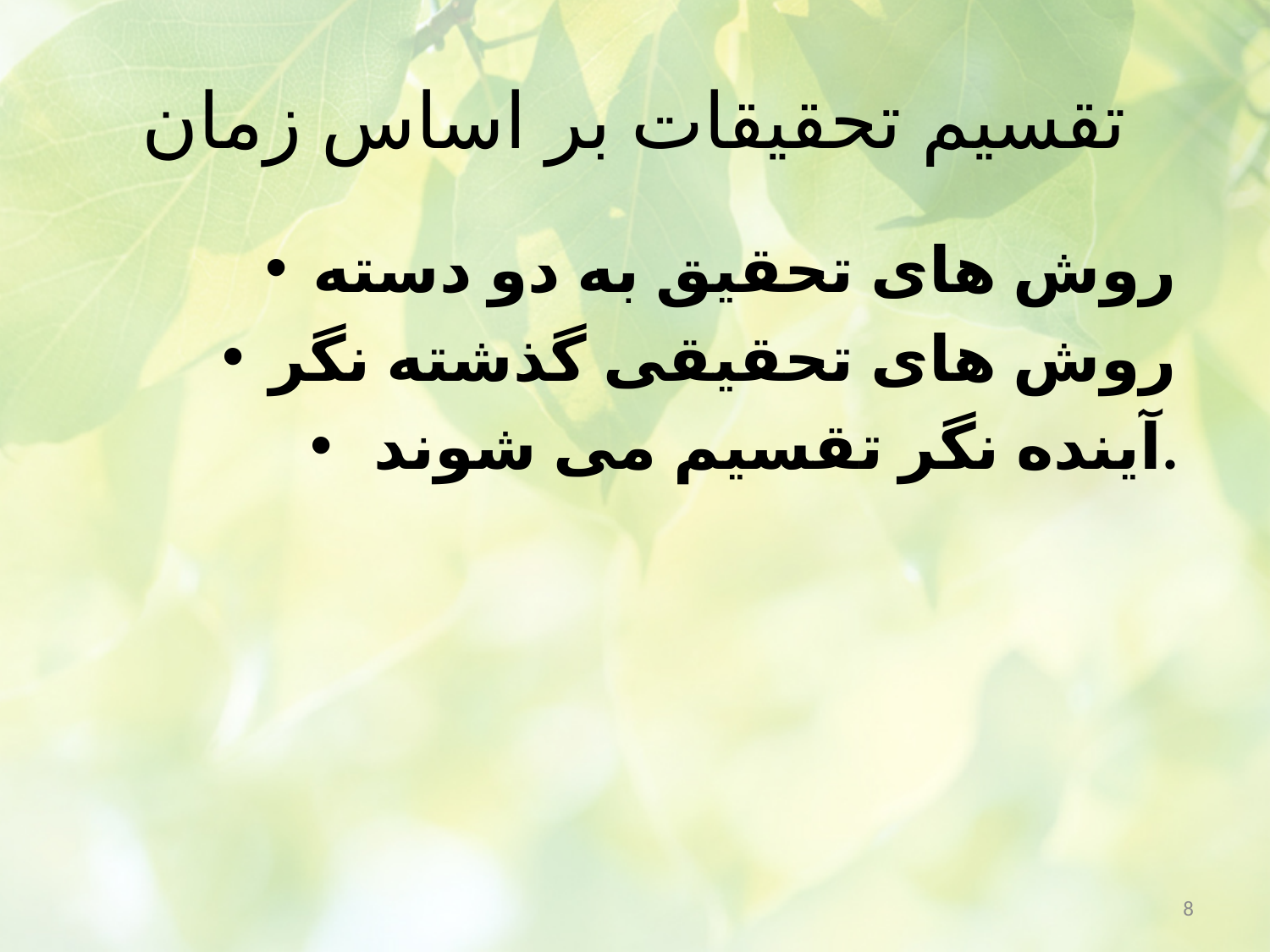

# تقسيم تحقيقات بر اساس زمان
روش های تحقیق به دو دسته
روش های تحقیقی گذشته نگر
 آینده نگر تقسیم می شوند.

8